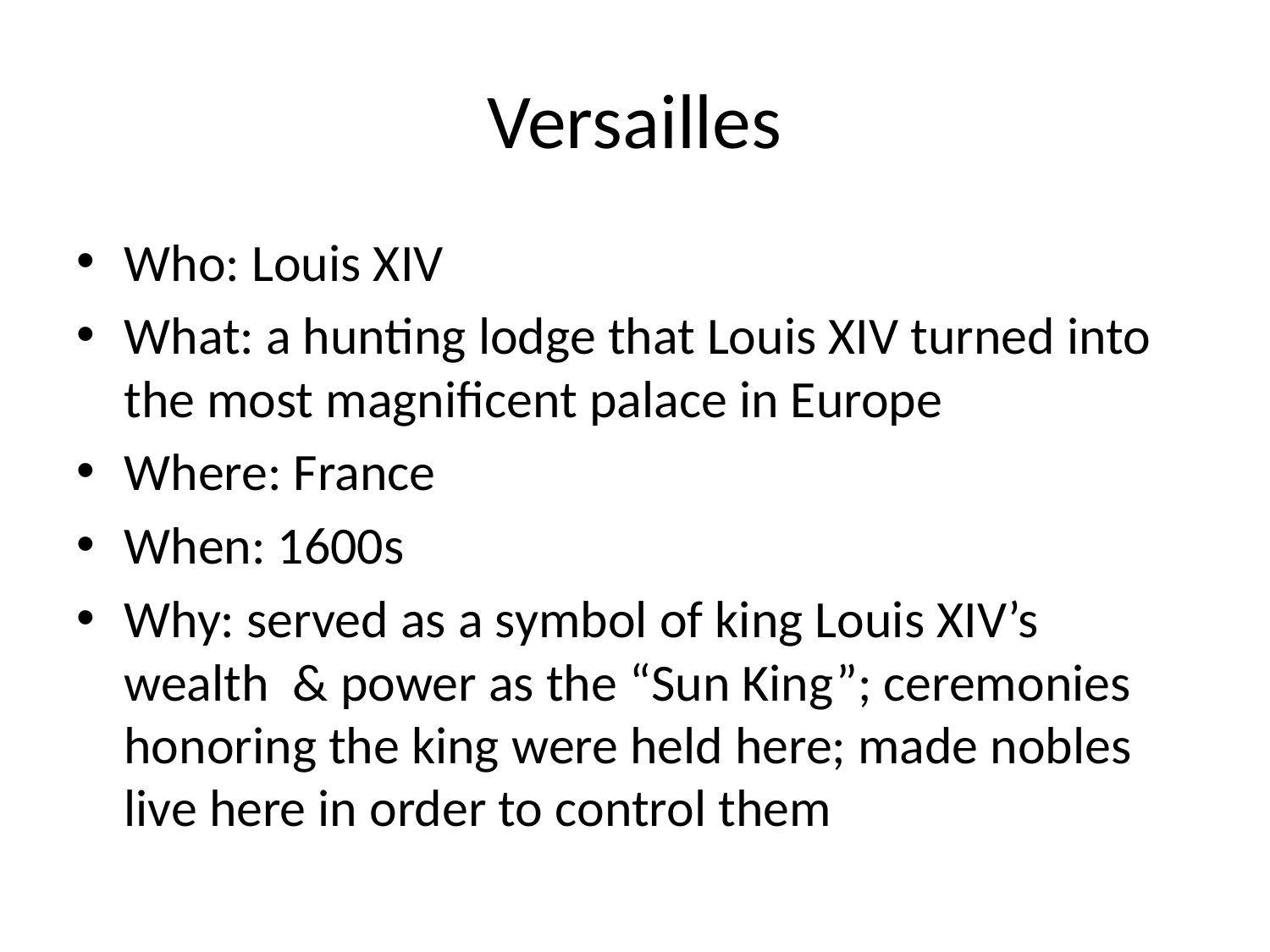

# Versailles
Who: Louis XIV
What: a hunting lodge that Louis XIV turned into the most magnificent palace in Europe
Where: France
When: 1600s
Why: served as a symbol of king Louis XIV’s wealth  & power as the “Sun King”; ceremonies honoring the king were held here; made nobles live here in order to control them